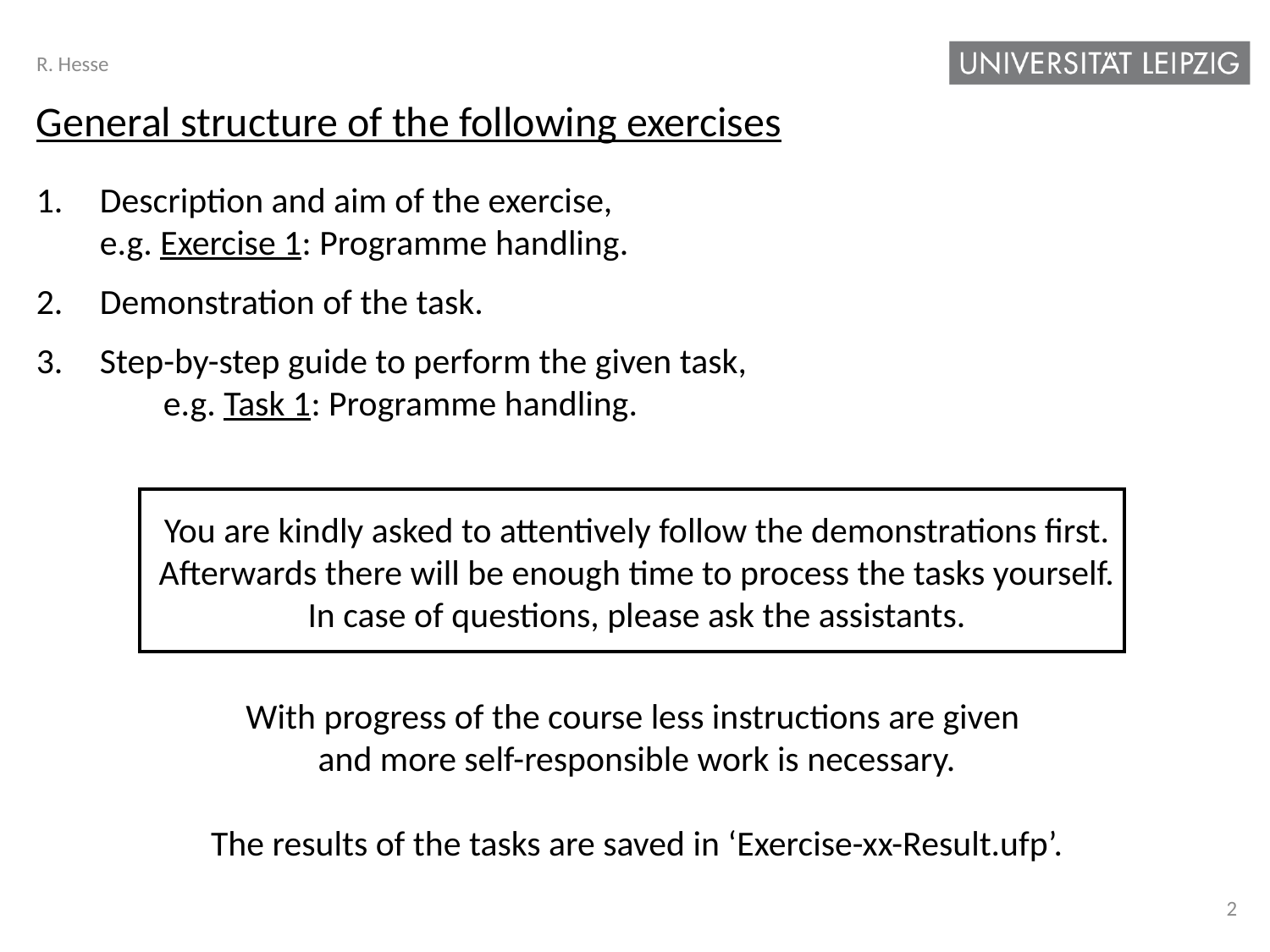

R. Hesse
General structure of the following exercises
Description and aim of the exercise,
e.g. Exercise 1: Programme handling.

Demonstration of the task.

Step-by-step guide to perform the given task,
	e.g. Task 1: Programme handling.

You are kindly asked to attentively follow the demonstrations first.
Afterwards there will be enough time to process the tasks yourself.
In case of questions, please ask the assistants.

With progress of the course less instructions are given
and more self-responsible work is necessary.

The results of the tasks are saved in ‘Exercise-xx-Result.ufp’.

2